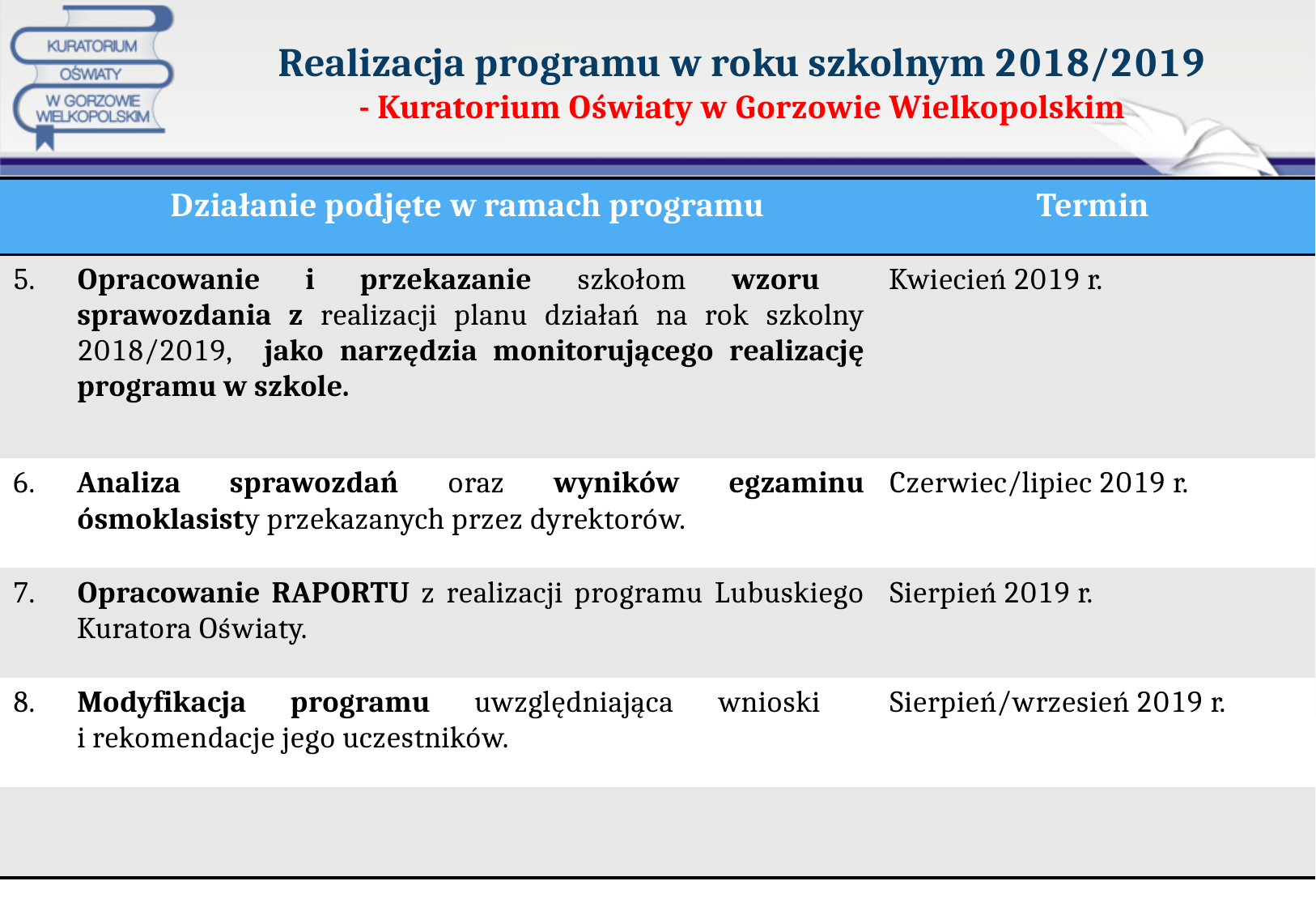

# Realizacja programu w roku szkolnym 2018/2019 - Kuratorium Oświaty w Gorzowie Wielkopolskim
|  | Działanie podjęte w ramach programu | Termin |
| --- | --- | --- |
| 5. | Opracowanie i przekazanie szkołom wzoru sprawozdania z realizacji planu działań na rok szkolny 2018/2019, jako narzędzia monitorującego realizację programu w szkole. | Kwiecień 2019 r. |
| 6. | Analiza sprawozdań oraz wyników egzaminu ósmoklasisty przekazanych przez dyrektorów. | Czerwiec/lipiec 2019 r. |
| 7. | Opracowanie RAPORTU z realizacji programu Lubuskiego Kuratora Oświaty. | Sierpień 2019 r. |
| 8. | Modyfikacja programu uwzględniająca wnioski i rekomendacje jego uczestników. | Sierpień/wrzesień 2019 r. |
|  |  |  |